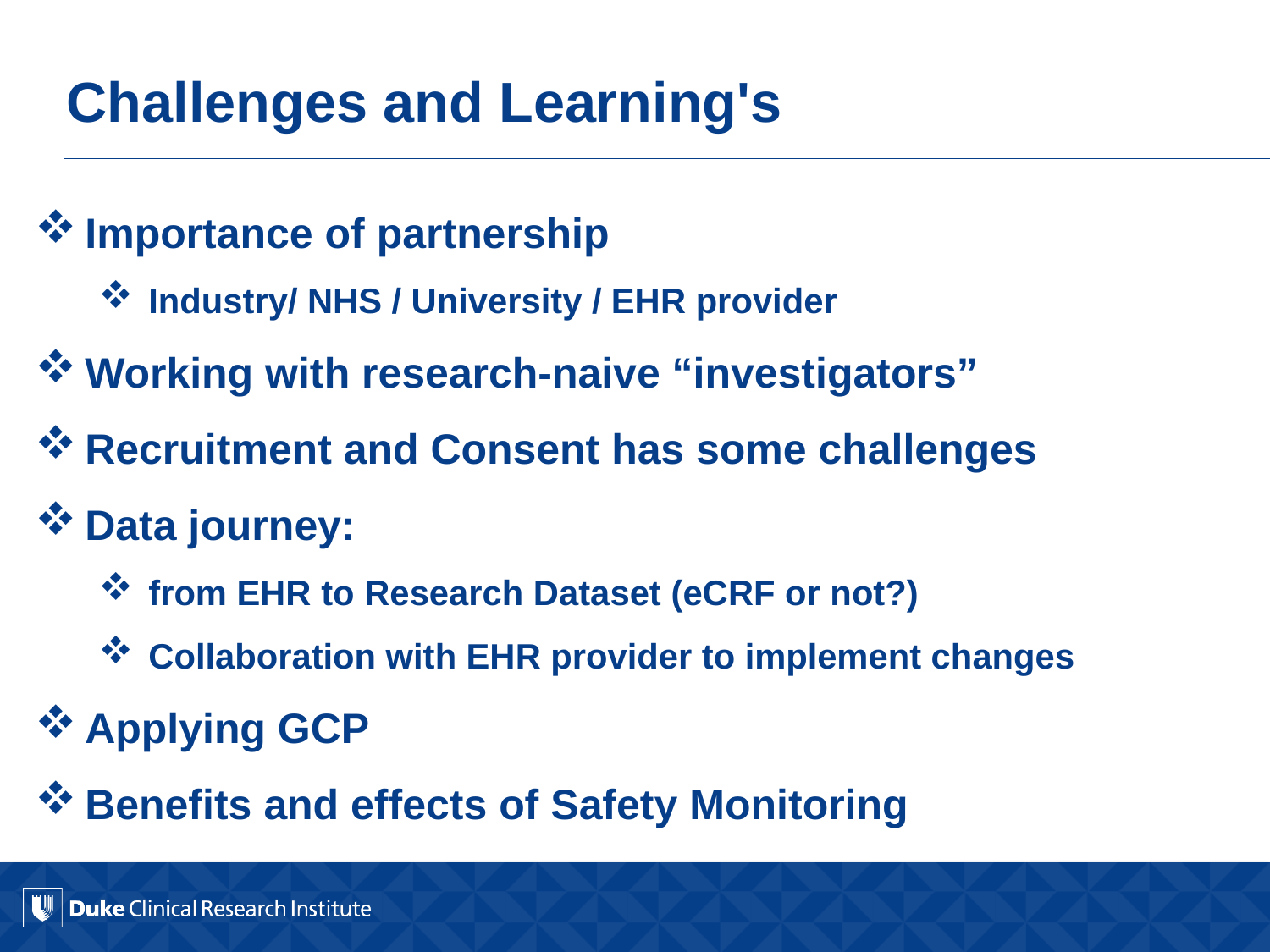

# Challenges and Learning's
Importance of partnership
Industry/ NHS / University / EHR provider
Working with research-naive “investigators”
Recruitment and Consent has some challenges
Data journey:
from EHR to Research Dataset (eCRF or not?)
Collaboration with EHR provider to implement changes
Applying GCP
Benefits and effects of Safety Monitoring